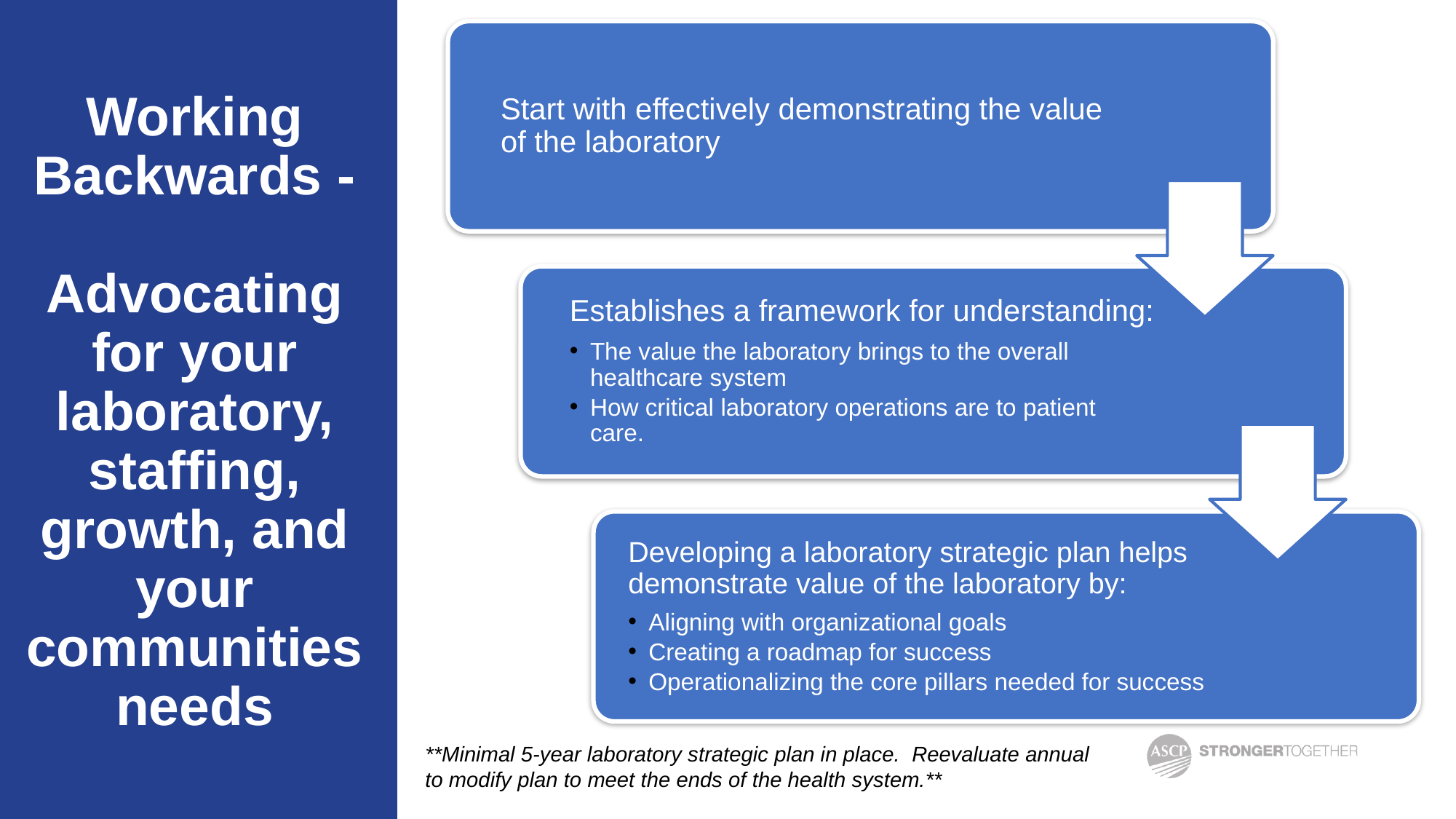

# Working Backwards - Advocating for your laboratory, staffing, growth, and your communities needs

Start with effectively demonstrating the value of the laboratory

Establishes a framework for understanding:
The value the laboratory brings to the overall healthcare system
How critical laboratory operations are to patient care.

Developing a laboratory strategic plan helps demonstrate value of the laboratory by:
Aligning with organizational goals
Creating a roadmap for success
Operationalizing the core pillars needed for success
**Minimal 5-year laboratory strategic plan in place.  Reevaluate annual to modify plan to meet the ends of the health system.**